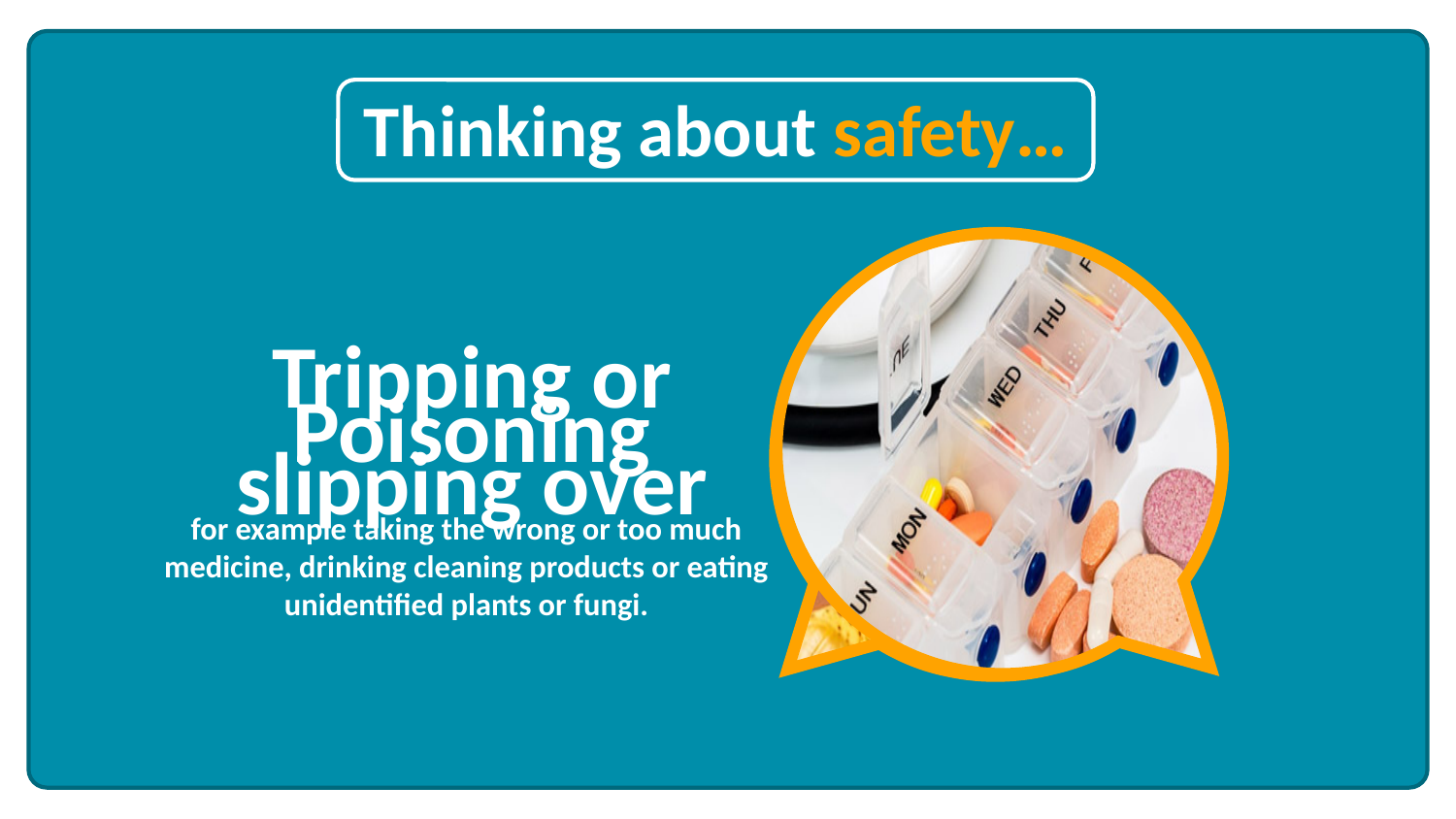

Thinking about safety…

Tripping or slipping over
Poisoning
for example taking the wrong or too much medicine, drinking cleaning products or eating unidentified plants or fungi.